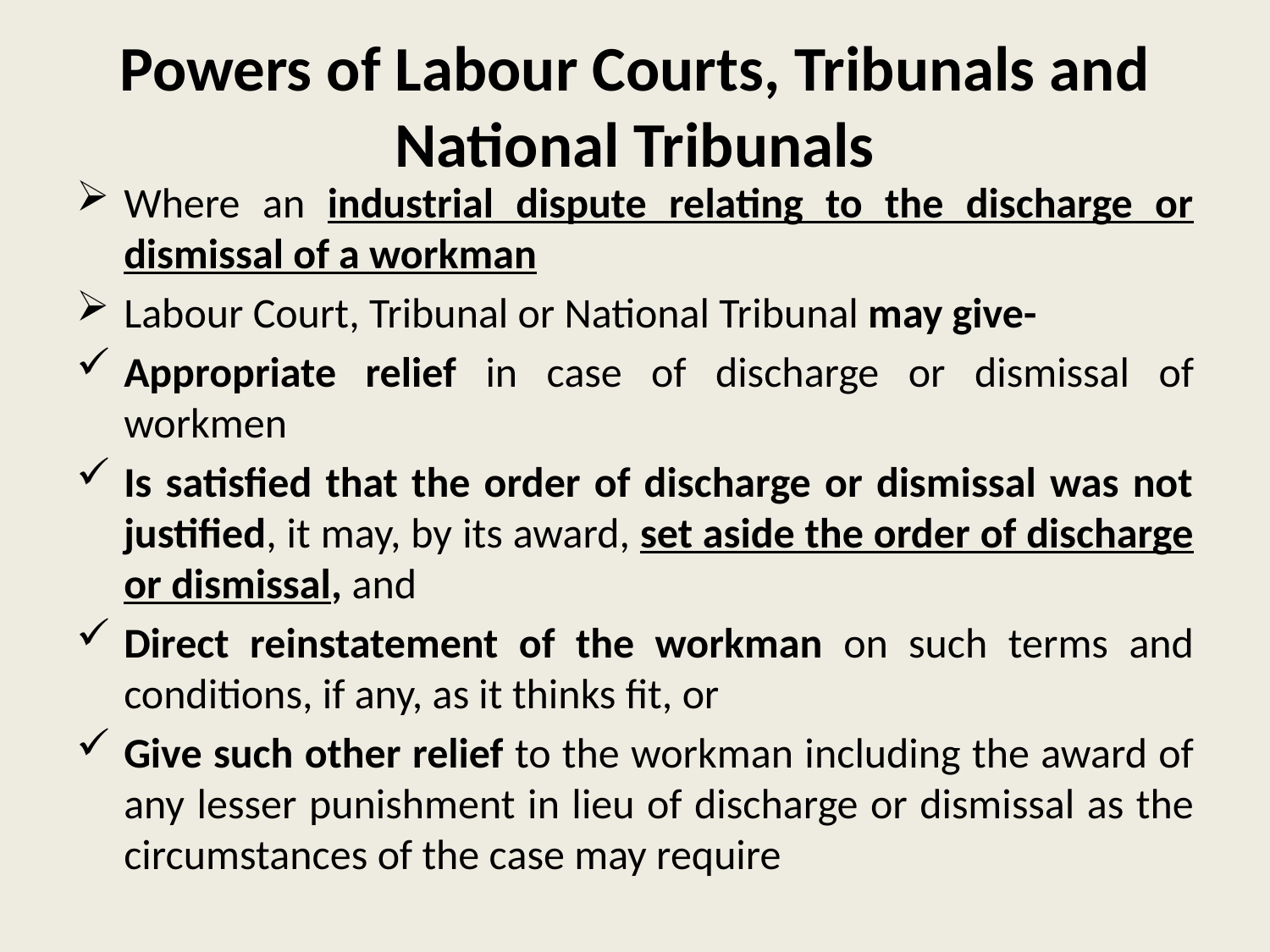

# Powers of Labour Courts, Tribunals and National Tribunals
Where an industrial dispute relating to the discharge or dismissal of a workman
Labour Court, Tribunal or National Tribunal may give-
Appropriate relief in case of discharge or dismissal of workmen
Is satisfied that the order of discharge or dismissal was not justified, it may, by its award, set aside the order of discharge or dismissal, and
Direct reinstatement of the workman on such terms and conditions, if any, as it thinks fit, or
Give such other relief to the workman including the award of any lesser punishment in lieu of discharge or dismissal as the circumstances of the case may require